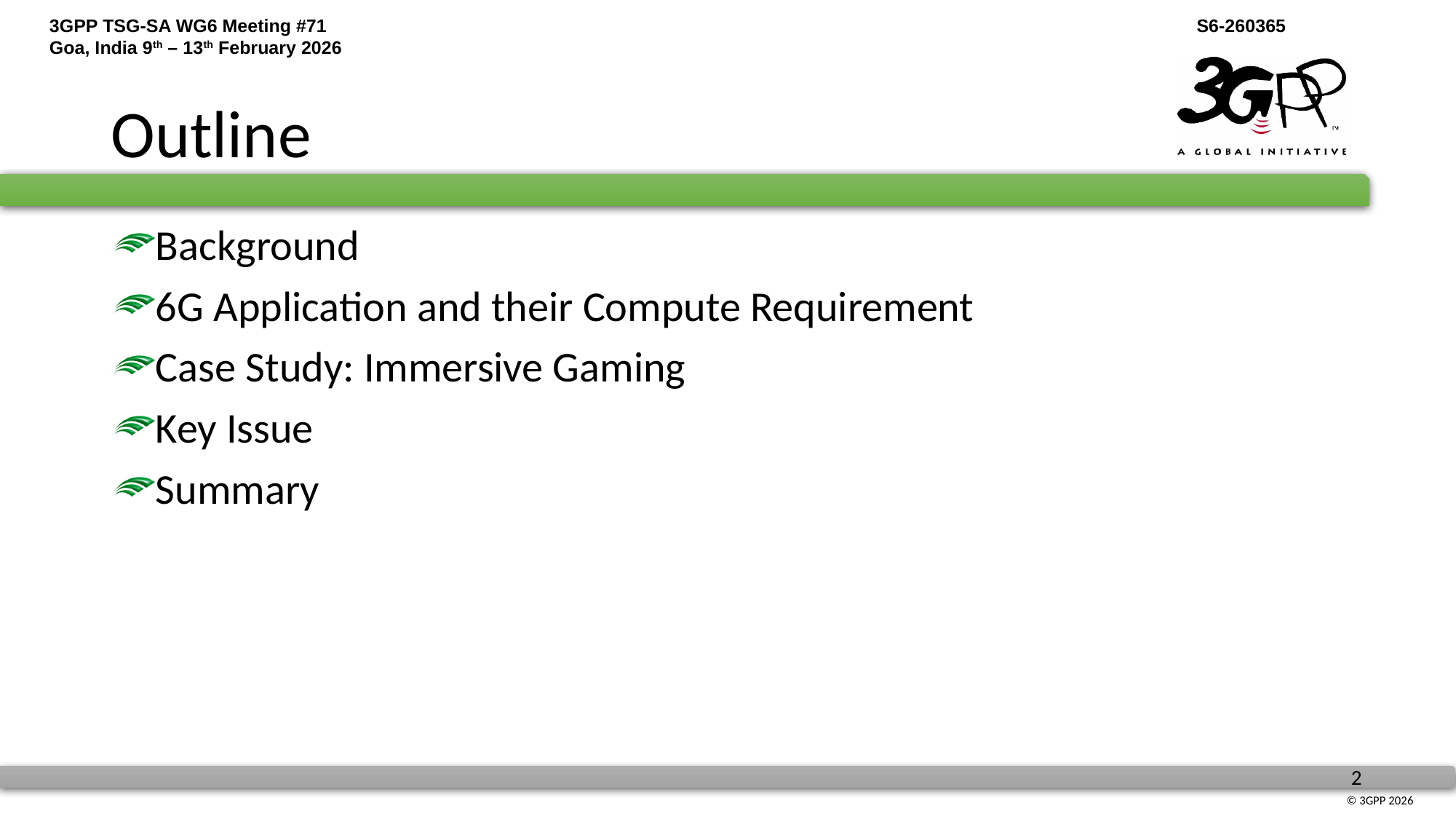

# Outline
Background
6G Application and their Compute Requirement
Case Study: Immersive Gaming
Key Issue
Summary